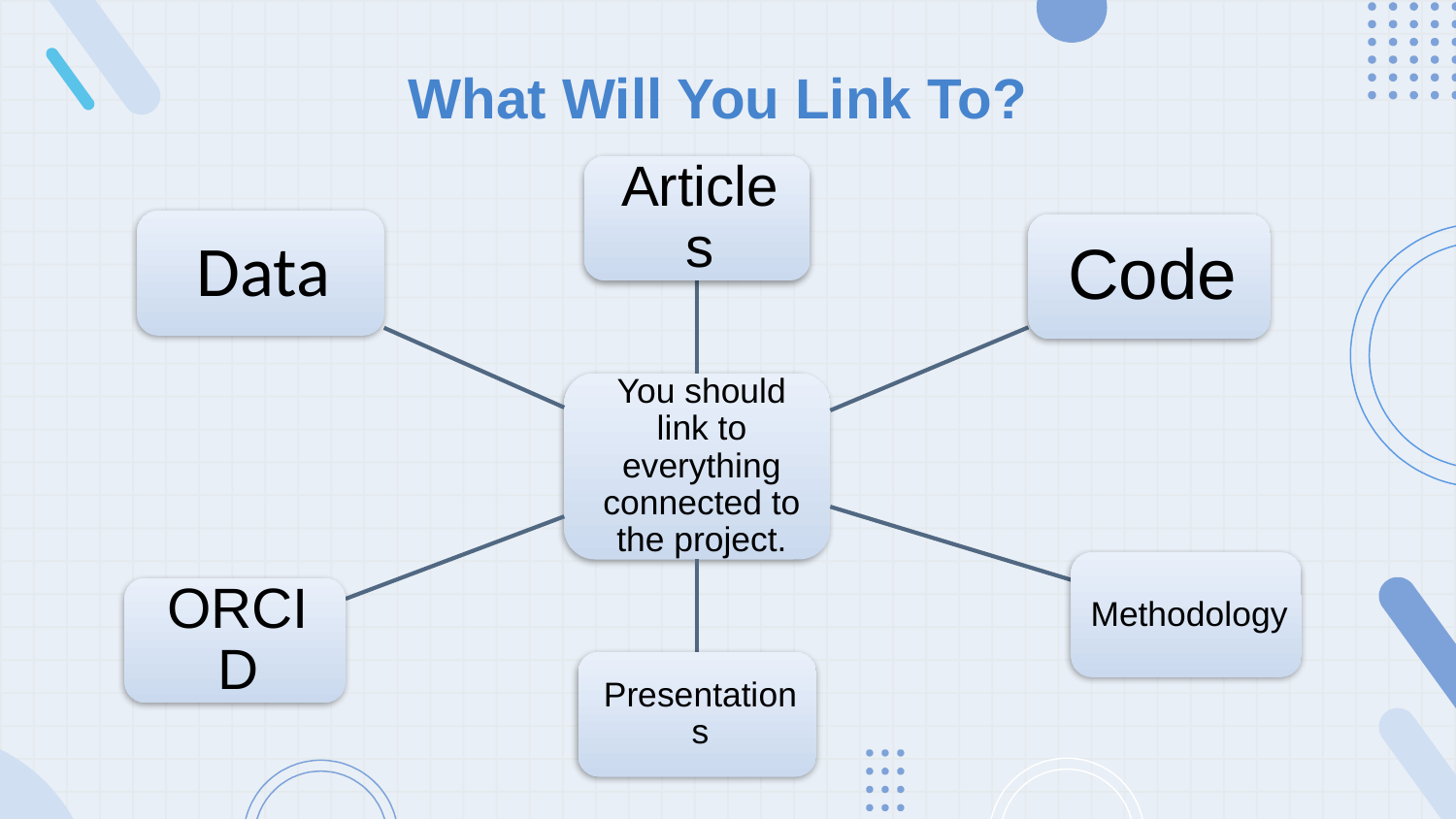

# What Will You Link To?
You should link to everything connected to the project.
Articles
Code
Methodology
Presentations
ORCID
Data